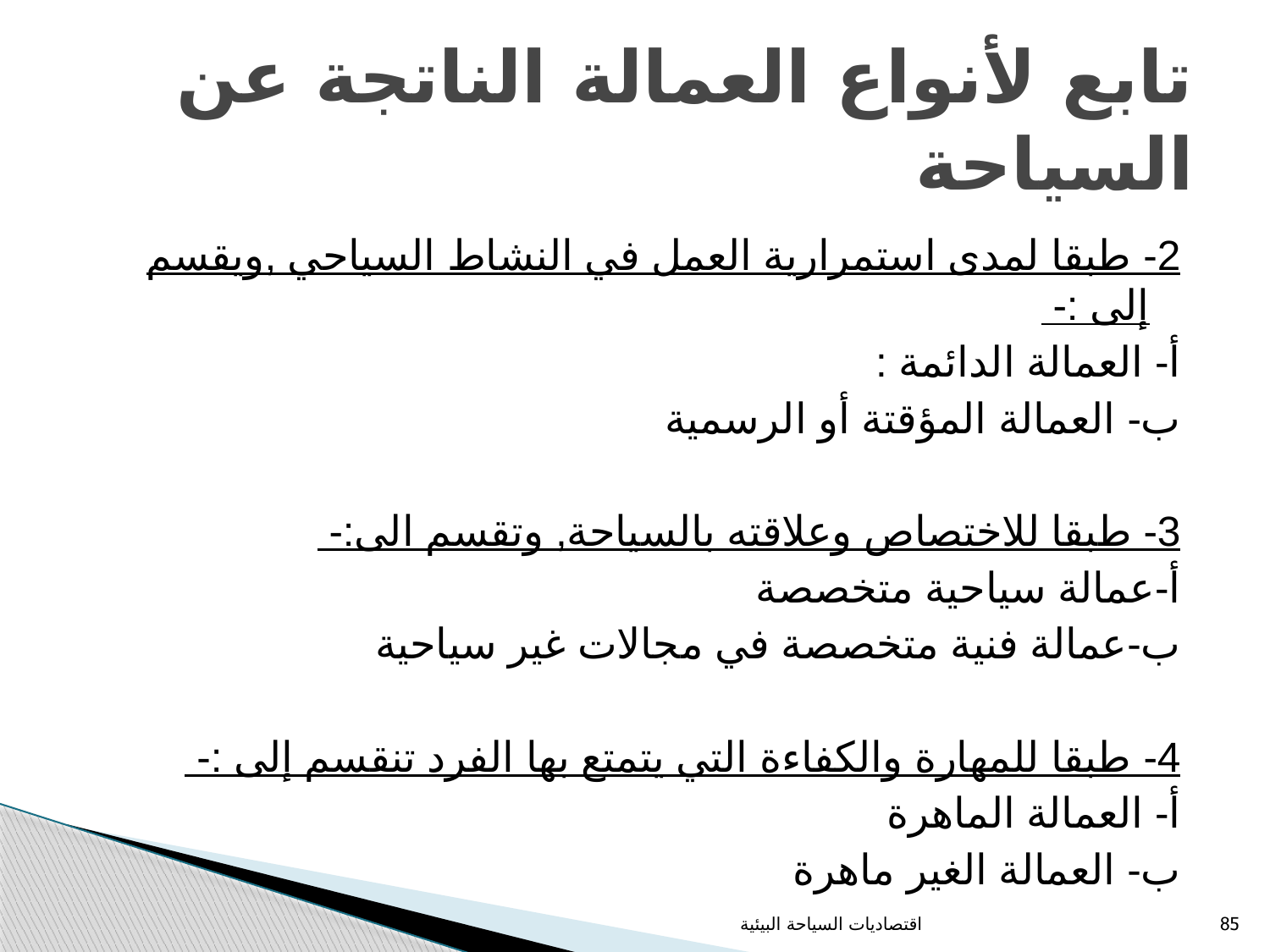

# تابع لأنواع العمالة الناتجة عن السياحة
2- طبقا لمدى استمرارية العمل في النشاط السياحي ,ويقسم إلى :-
أ- العمالة الدائمة :
ب- العمالة المؤقتة أو الرسمية

3- طبقا للاختصاص وعلاقته بالسياحة, وتقسم الى:-
أ-عمالة سياحية متخصصة
ب-عمالة فنية متخصصة في مجالات غير سياحية

4- طبقا للمهارة والكفاءة التي يتمتع بها الفرد تنقسم إلى :-
أ- العمالة الماهرة
ب- العمالة الغير ماهرة
اقتصاديات السياحة البيئية
85